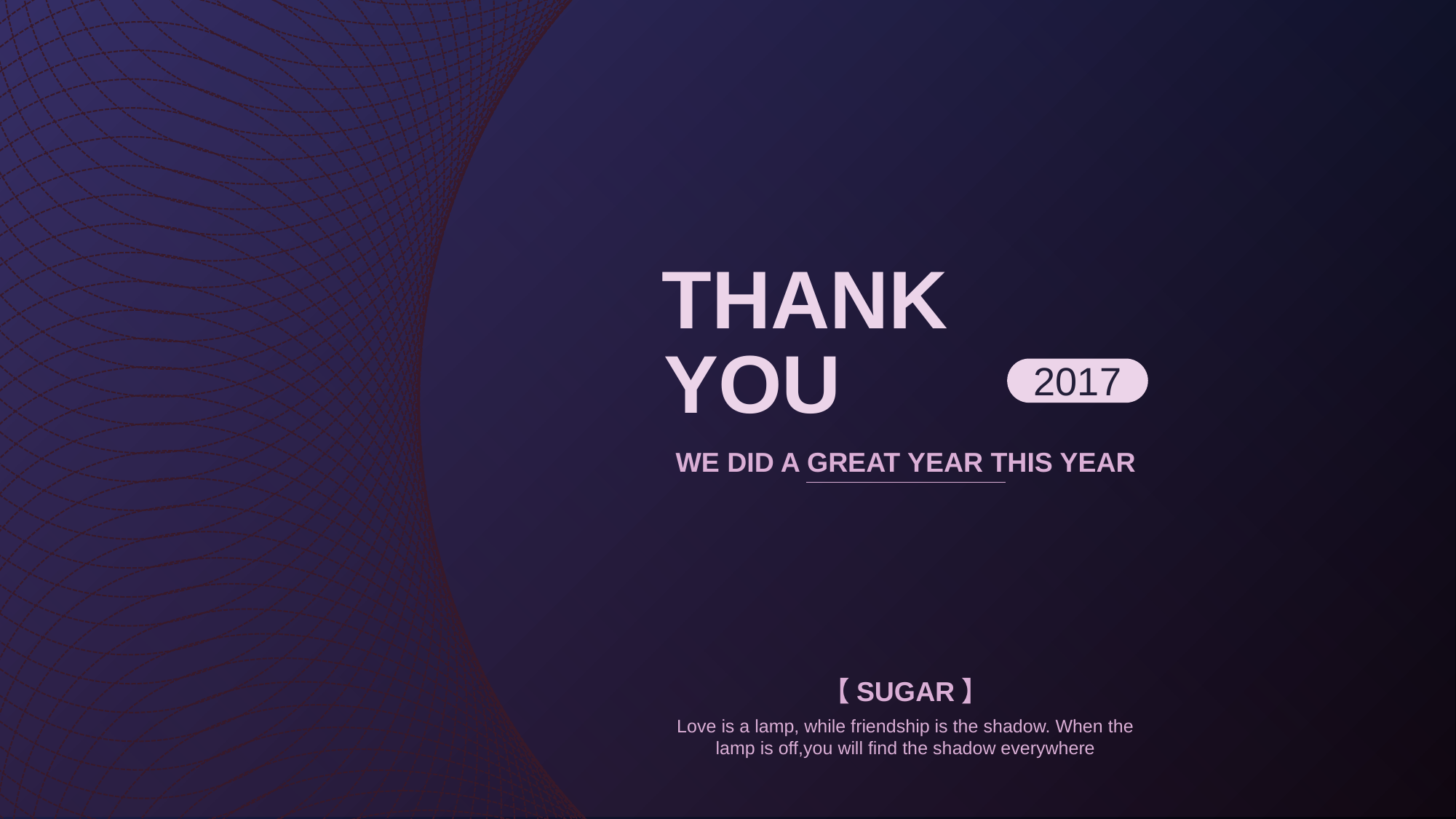

THANK
YOU
2017

WE DID A GREAT YEAR THIS YEAR
【SUGAR】
Love is a lamp, while friendship is the shadow. When the lamp is off,you will find the shadow everywhere